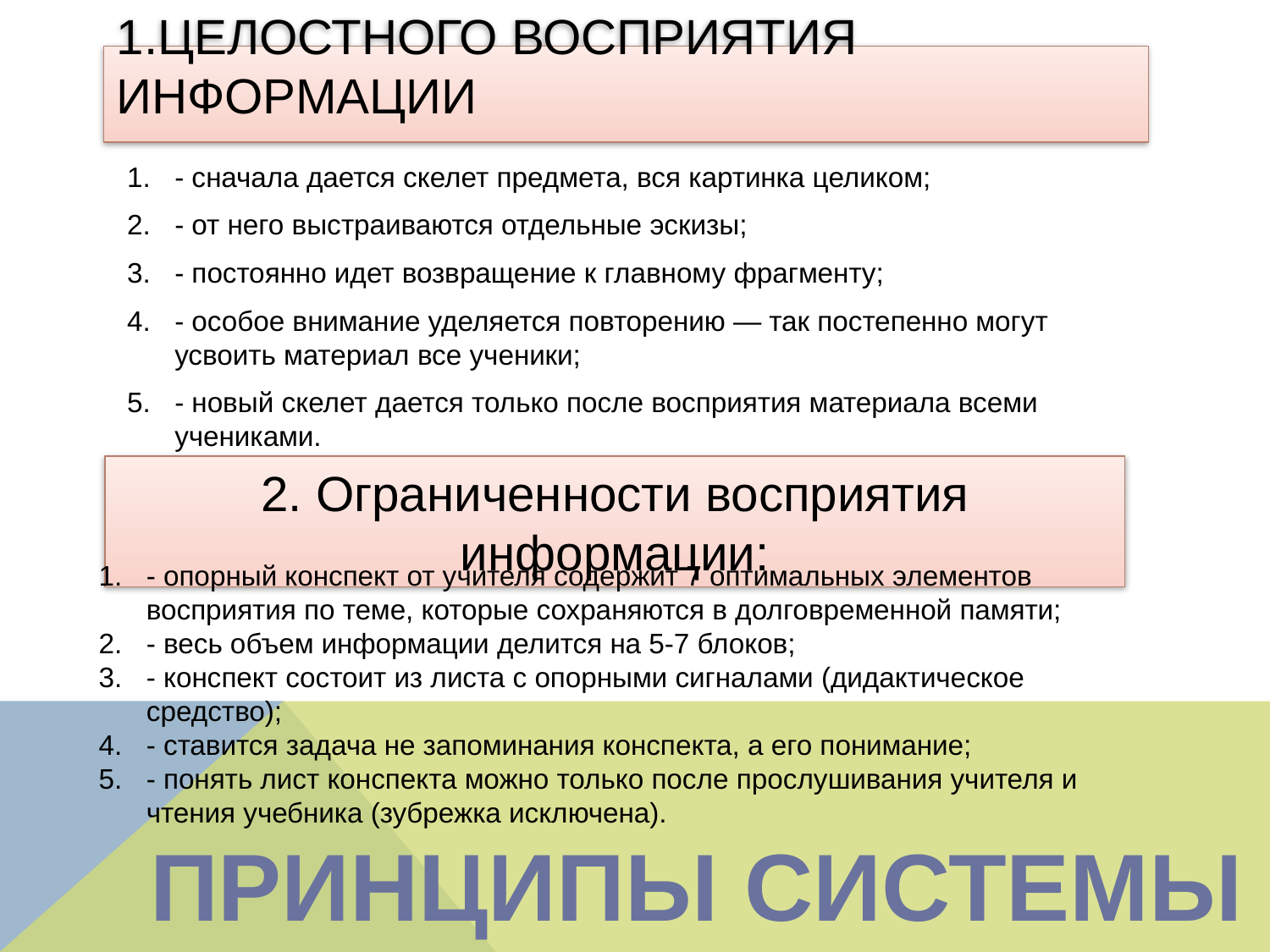

# 1.Целостного восприятия информации
- сначала дается скелет предмета, вся картинка целиком;
- от него выстраиваются отдельные эскизы;
- постоянно идет возвращение к главному фрагменту;
- особое внимание уделяется повторению — так постепенно могут усвоить материал все ученики;
- новый скелет дается только после восприятия материала всеми учениками.

2. Ограниченности восприятия информации:
- опорный конспект от учителя содержит 7 оптимальных элементов восприятия по теме, которые сохраняются в долговременной памяти;
- весь объем информации делится на 5-7 блоков;
- конспект состоит из листа с опорными сигналами (дидактическое средство);
- ставится задача не запоминания конспекта, а его понимание;
- понять лист конспекта можно только после прослушивания учителя и чтения учебника (зубрежка исключена).
Принципы системы